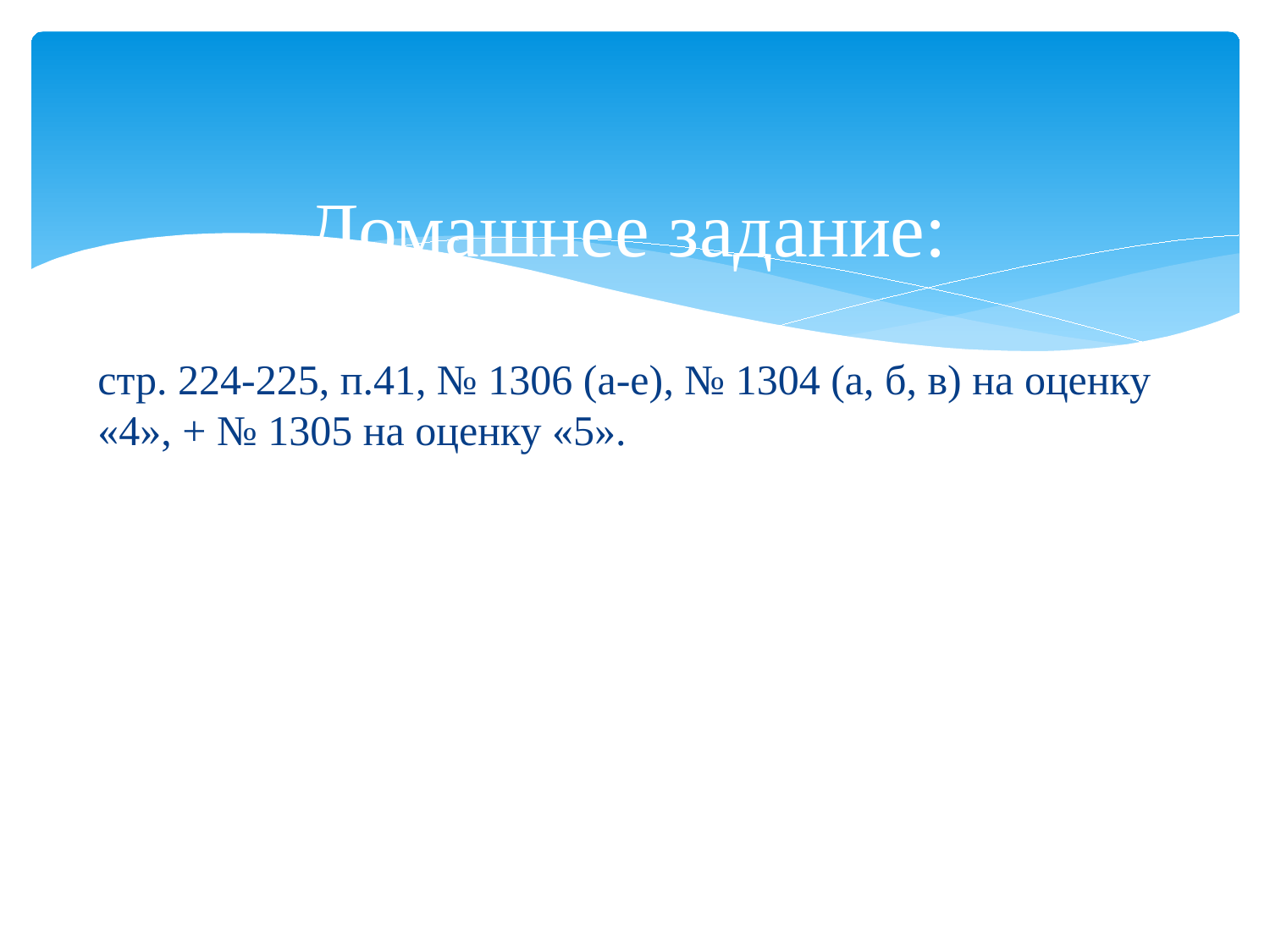

# Домашнее задание:
стр. 224-225, п.41, № 1306 (а-е), № 1304 (а, б, в) на оценку «4», + № 1305 на оценку «5».